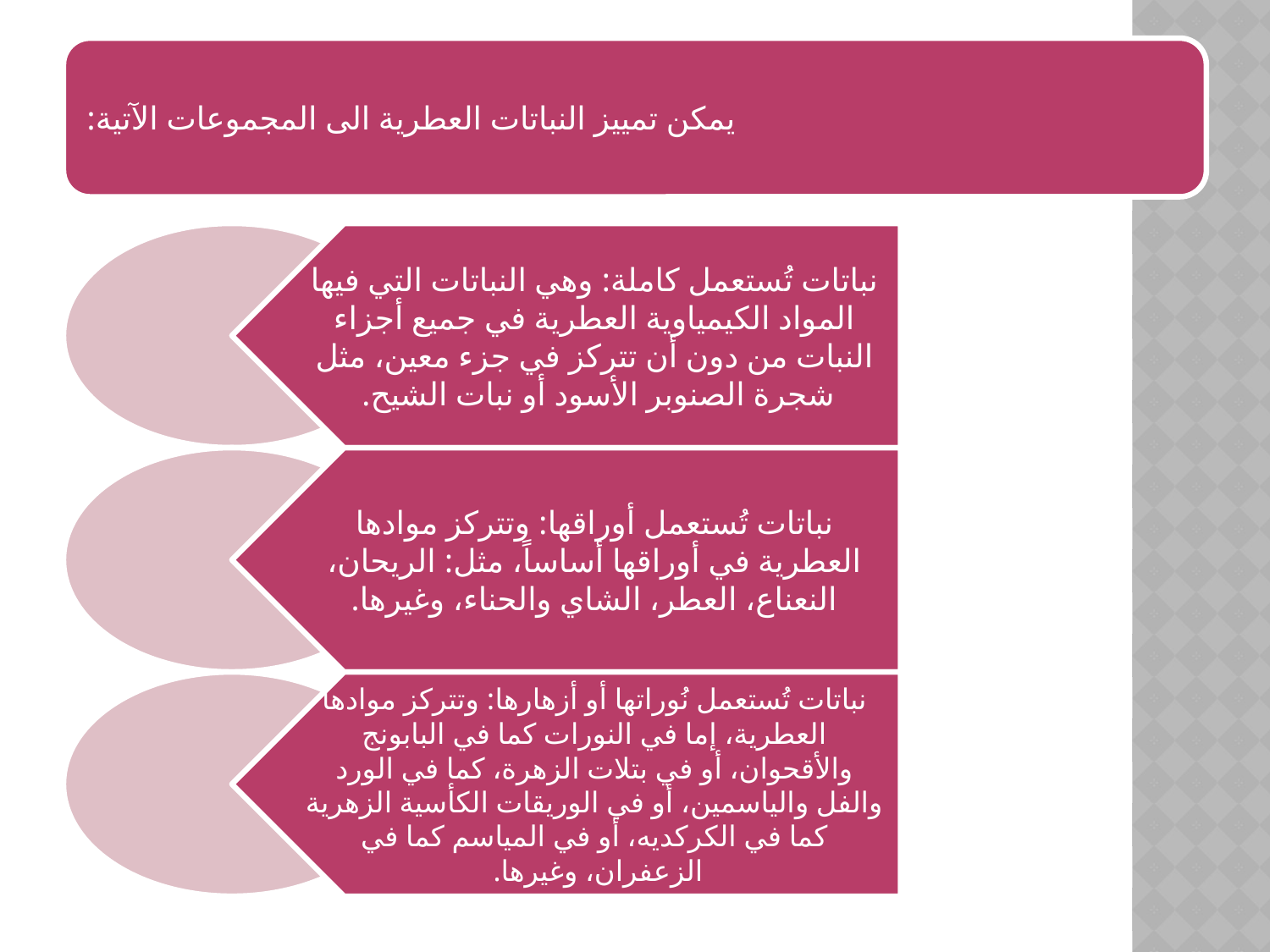

نباتات تُستعمل أوراقها: وتتركز موادها العطرية في أوراقها أساساً، مثل: الريحان، النعناع، العطر، الشاي والحناء، وغيرها.